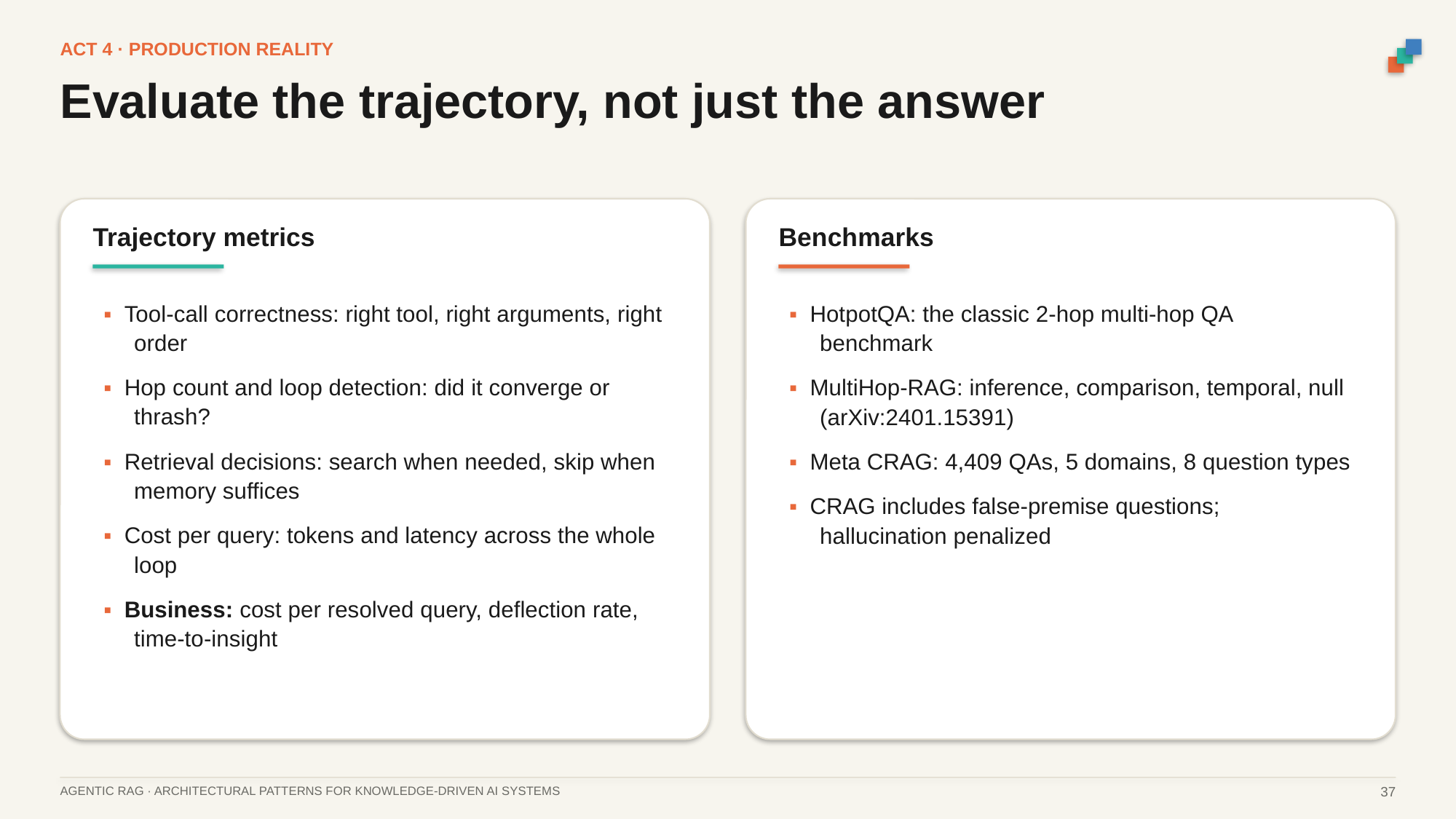

ACT 4 · PRODUCTION REALITY

Evaluate the trajectory, not just the answer

Trajectory metrics
Benchmarks

▪  Tool-call correctness: right tool, right arguments, right order
▪  Hop count and loop detection: did it converge or thrash?
▪  Retrieval decisions: search when needed, skip when memory suffices
▪  Cost per query: tokens and latency across the whole loop
▪  Business: cost per resolved query, deflection rate, time-to-insight
▪  HotpotQA: the classic 2-hop multi-hop QA benchmark
▪  MultiHop-RAG: inference, comparison, temporal, null (arXiv:2401.15391)
▪  Meta CRAG: 4,409 QAs, 5 domains, 8 question types
▪  CRAG includes false-premise questions; hallucination penalized

AGENTIC RAG · ARCHITECTURAL PATTERNS FOR KNOWLEDGE-DRIVEN AI SYSTEMS
37